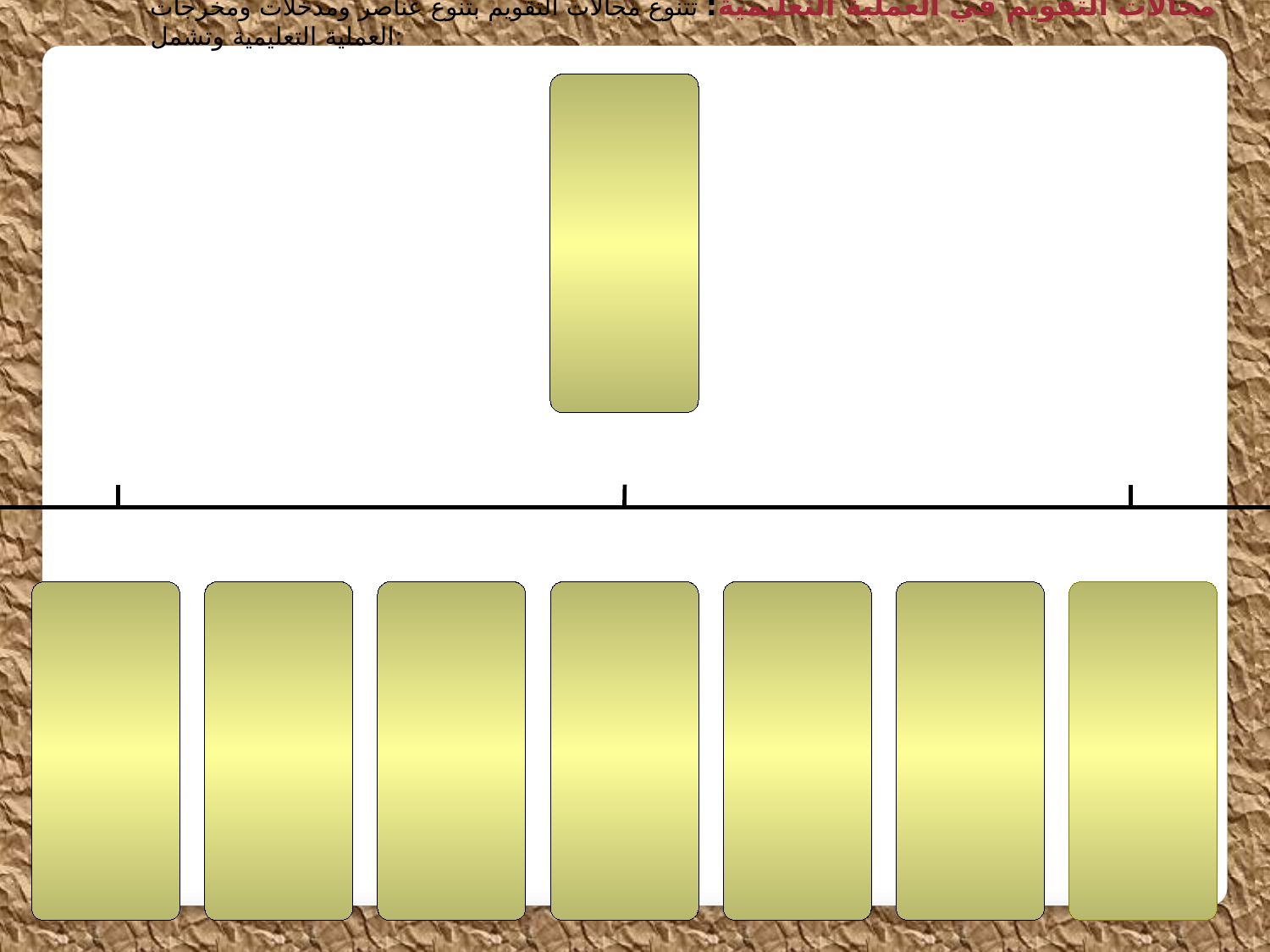

مجالات التقويم في العملية التعليمية: تتنوع مجالات التقويم بتنوع عناصر ومدخلات ومخرجات العملية التعليمية وتشمل: